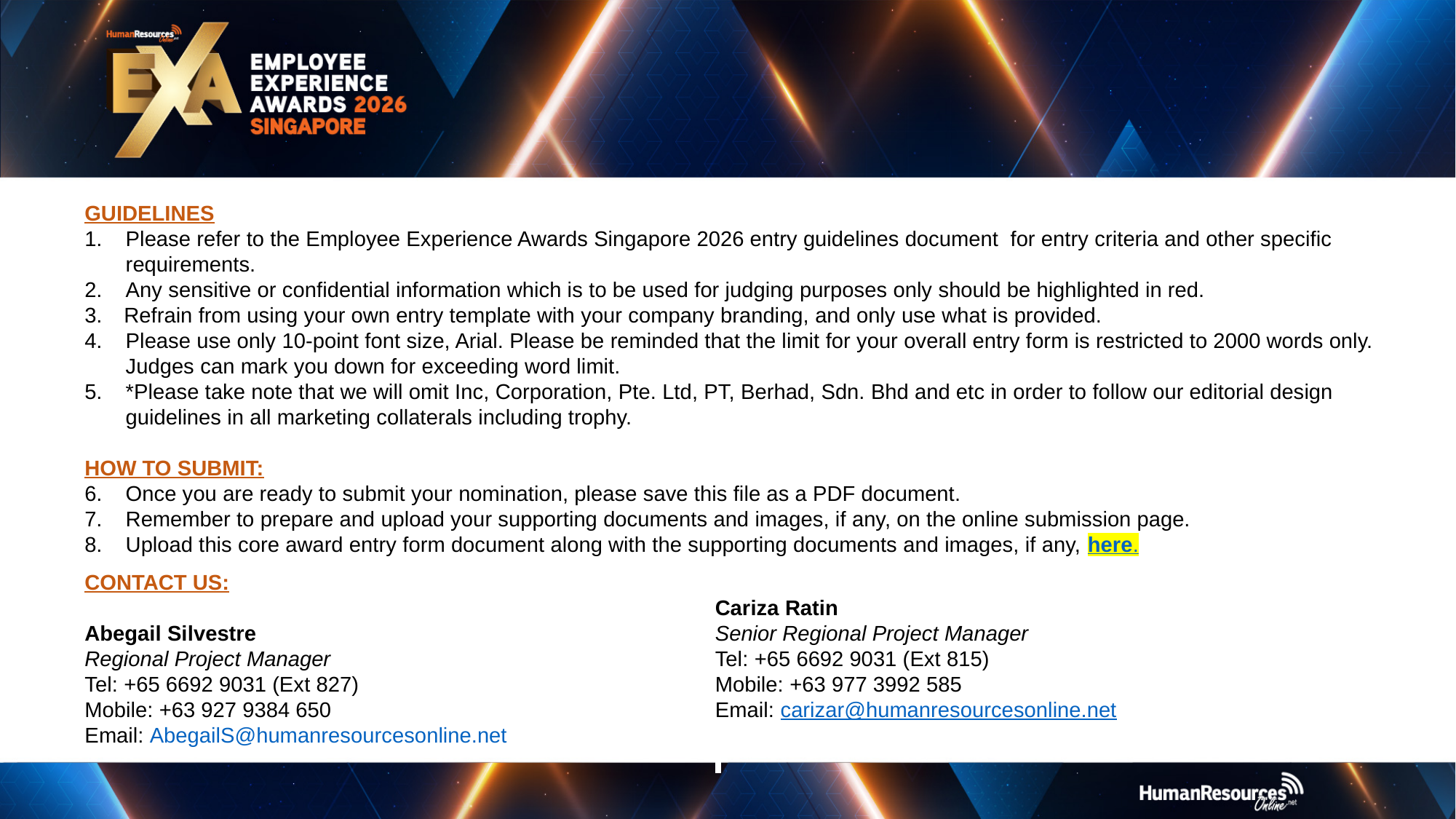

GUIDELINES
Please refer to the Employee Experience Awards Singapore 2026 entry guidelines document  for entry criteria and other specific requirements.
Any sensitive or confidential information which is to be used for judging purposes only should be highlighted in red.
  Refrain from using your own entry template with your company branding, and only use what is provided.
Please use only 10-point font size, Arial. Please be reminded that the limit for your overall entry form is restricted to 2000 words only. Judges can mark you down for exceeding word limit.
*Please take note that we will omit Inc, Corporation, Pte. Ltd, PT, Berhad, Sdn. Bhd and etc in order to follow our editorial design guidelines in all marketing collaterals including trophy.

HOW TO SUBMIT:
Once you are ready to submit your nomination, please save this file as a PDF document.
Remember to prepare and upload your supporting documents and images, if any, on the online submission page.
Upload this core award entry form document along with the supporting documents and images, if any, here.

CONTACT US:
Abegail Silvestre
Regional Project Manager
Tel: +65 6692 9031 (Ext 827)
Mobile: +63 927 9384 650
Email: AbegailS@humanresourcesonline.net

Cariza Ratin
Senior Regional Project Manager 
Tel: +65 6692 9031 (Ext 815)
Mobile: +63 977 3992 585
Email: carizar@humanresourcesonline.net